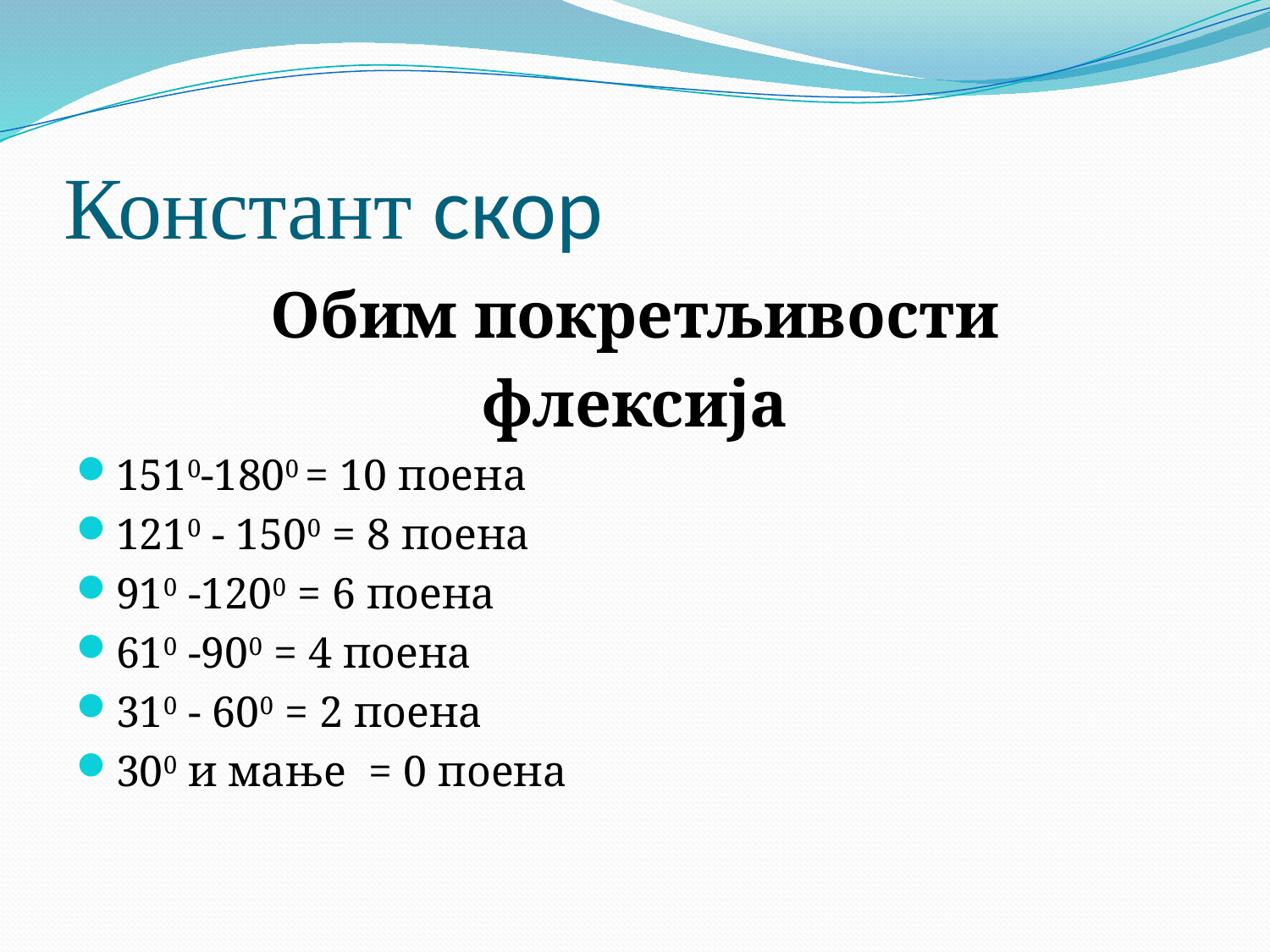

# Констант скор
Обим покретљивости
флексија
1510-1800 = 10 поена
1210 - 1500 = 8 поена
910 -1200 = 6 поена
610 -900 = 4 поена
310 - 600 = 2 поена
300 и мање  = 0 поена